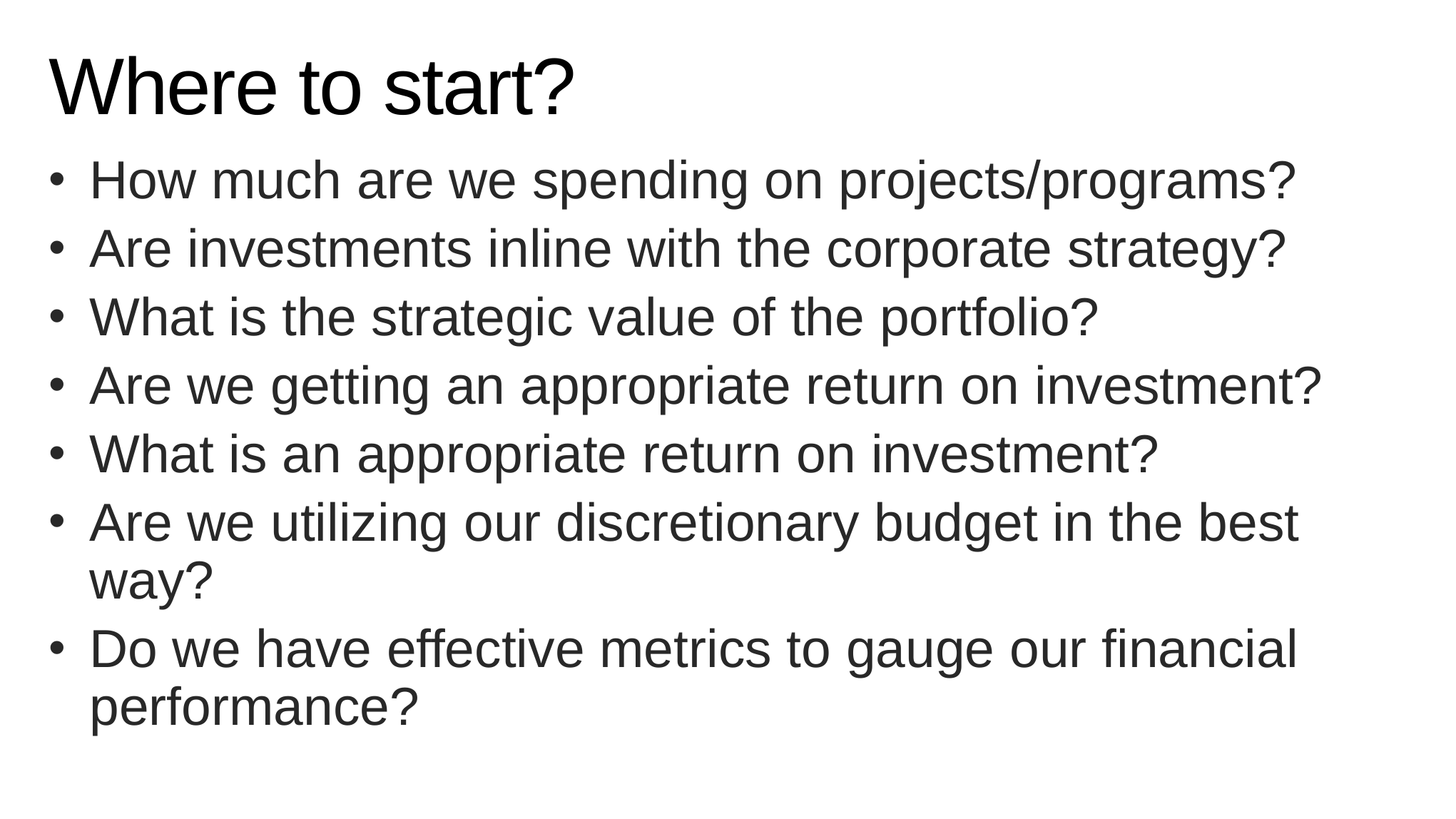

# Where to start?
How much are we spending on projects/programs?
Are investments inline with the corporate strategy?
What is the strategic value of the portfolio?
Are we getting an appropriate return on investment?
What is an appropriate return on investment?
Are we utilizing our discretionary budget in the best way?
Do we have effective metrics to gauge our financial performance?